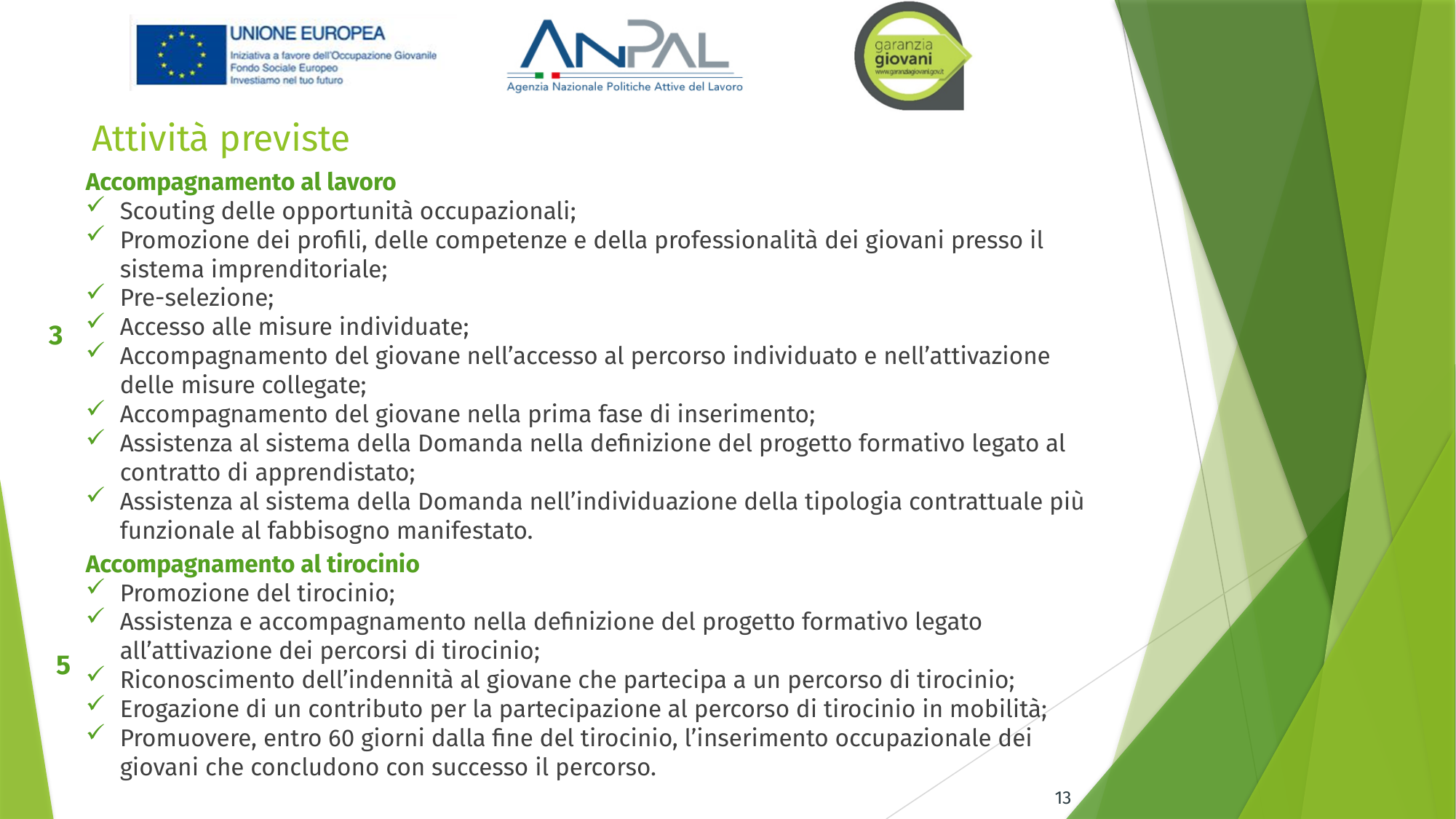

# Attività previste
Accompagnamento al lavoro
Scouting delle opportunità occupazionali;
Promozione dei profili, delle competenze e della professionalità dei giovani presso il sistema imprenditoriale;
Pre-selezione;
Accesso alle misure individuate;
Accompagnamento del giovane nell’accesso al percorso individuato e nell’attivazione delle misure collegate;
Accompagnamento del giovane nella prima fase di inserimento;
Assistenza al sistema della Domanda nella definizione del progetto formativo legato al contratto di apprendistato;
Assistenza al sistema della Domanda nell’individuazione della tipologia contrattuale più funzionale al fabbisogno manifestato.
3
Accompagnamento al tirocinio
Promozione del tirocinio;
Assistenza e accompagnamento nella definizione del progetto formativo legato all’attivazione dei percorsi di tirocinio;
Riconoscimento dell’indennità al giovane che partecipa a un percorso di tirocinio;
Erogazione di un contributo per la partecipazione al percorso di tirocinio in mobilità;
Promuovere, entro 60 giorni dalla fine del tirocinio, l’inserimento occupazionale dei giovani che concludono con successo il percorso.
5